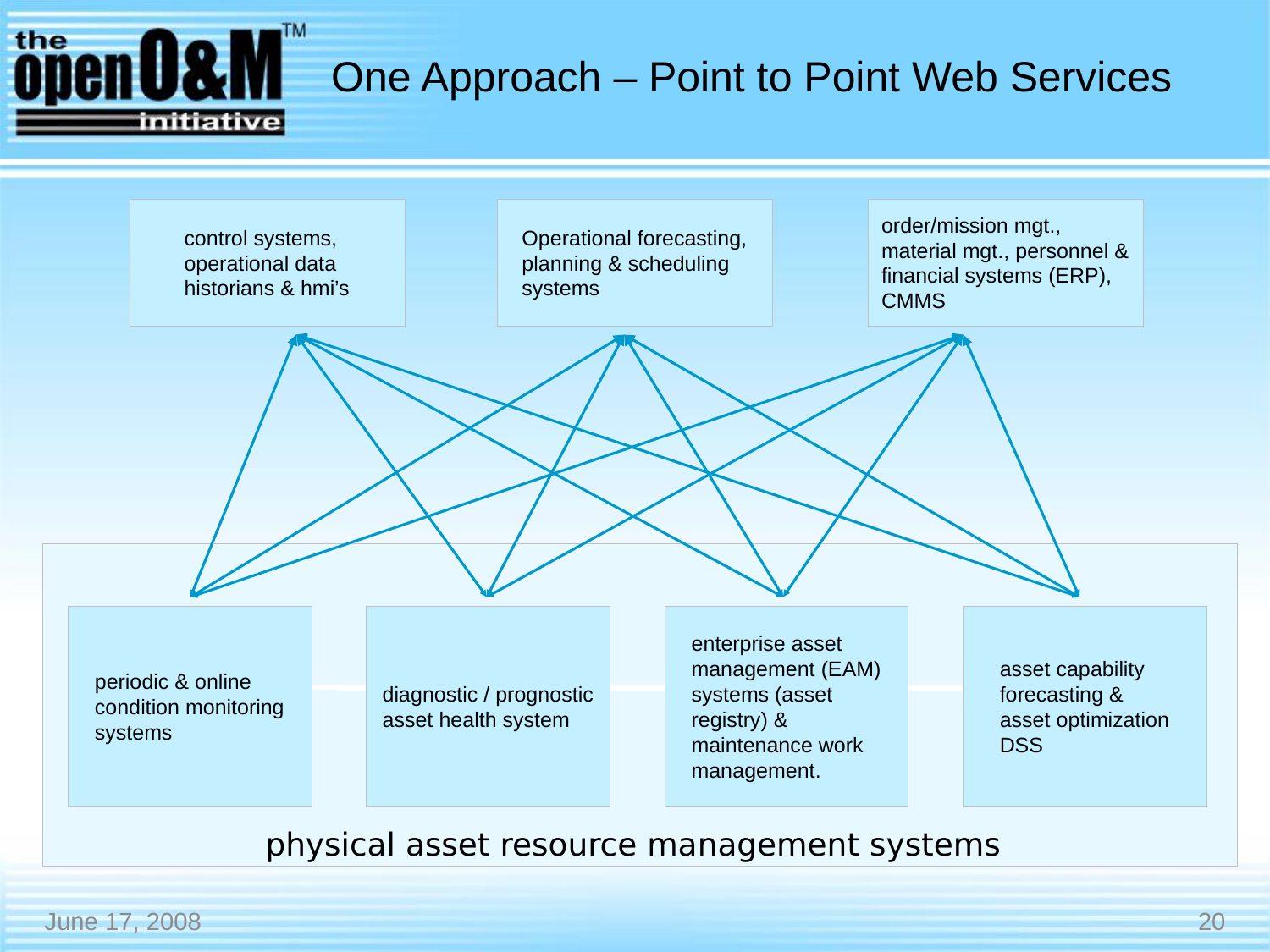

# One Approach – Point to Point Web Services
control systems,
operational data
historians & hmi’s
Operational forecasting, planning & scheduling systems
order/mission mgt., material mgt., personnel & financial systems (ERP), CMMS

periodic & online condition monitoring systems
diagnostic / prognostic asset health system
enterprise asset management (EAM) systems (asset registry) & maintenance work management.
asset capability forecasting &
asset optimization DSS
physical asset resource management systems
June 17, 2008
20